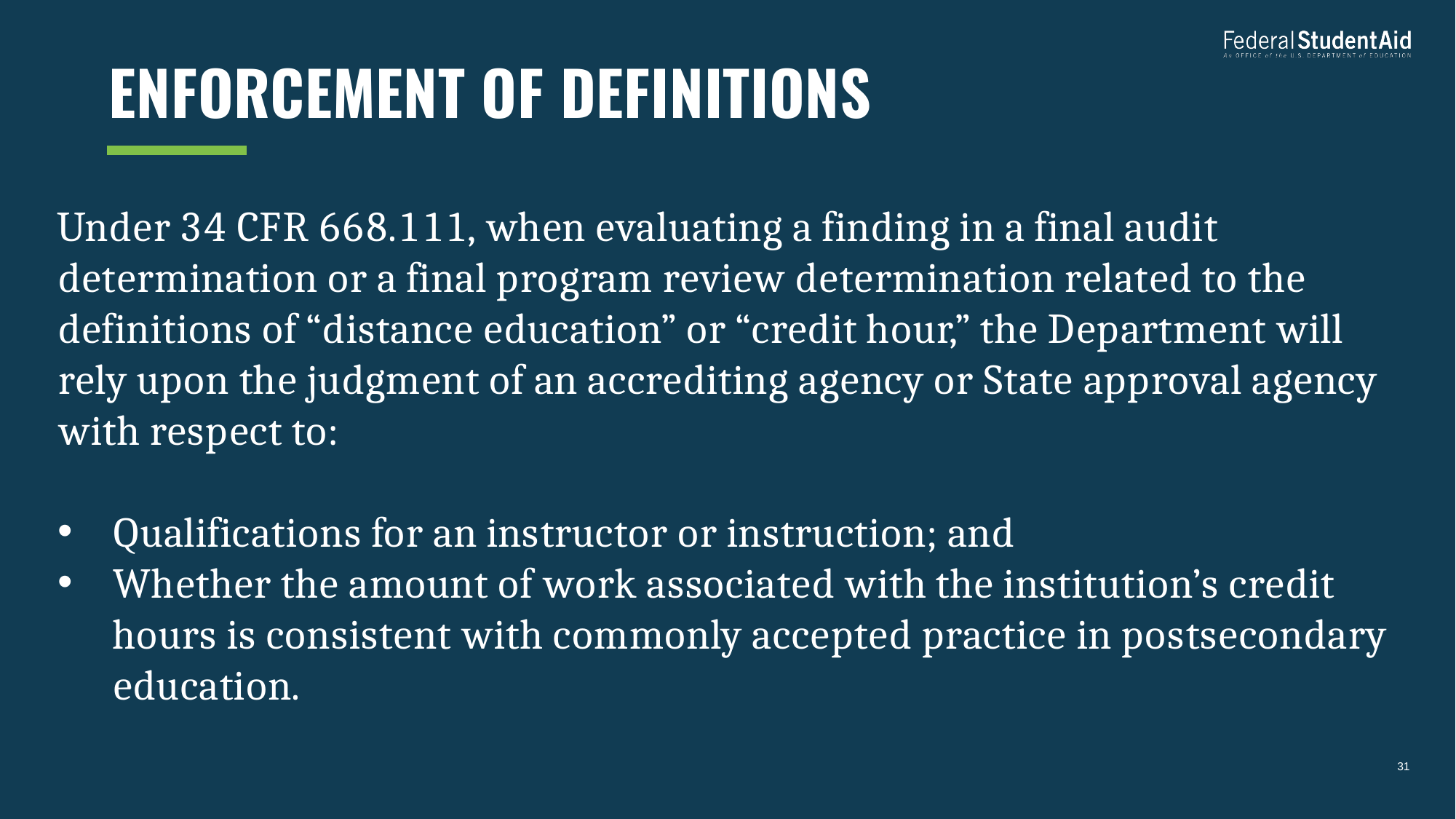

# Enforcement of definitions
Under 34 CFR 668.111, when evaluating a finding in a final audit determination or a final program review determination related to the definitions of “distance education” or “credit hour,” the Department will rely upon the judgment of an accrediting agency or State approval agency with respect to:

Qualifications for an instructor or instruction; and
Whether the amount of work associated with the institution’s credit hours is consistent with commonly accepted practice in postsecondary education.

31